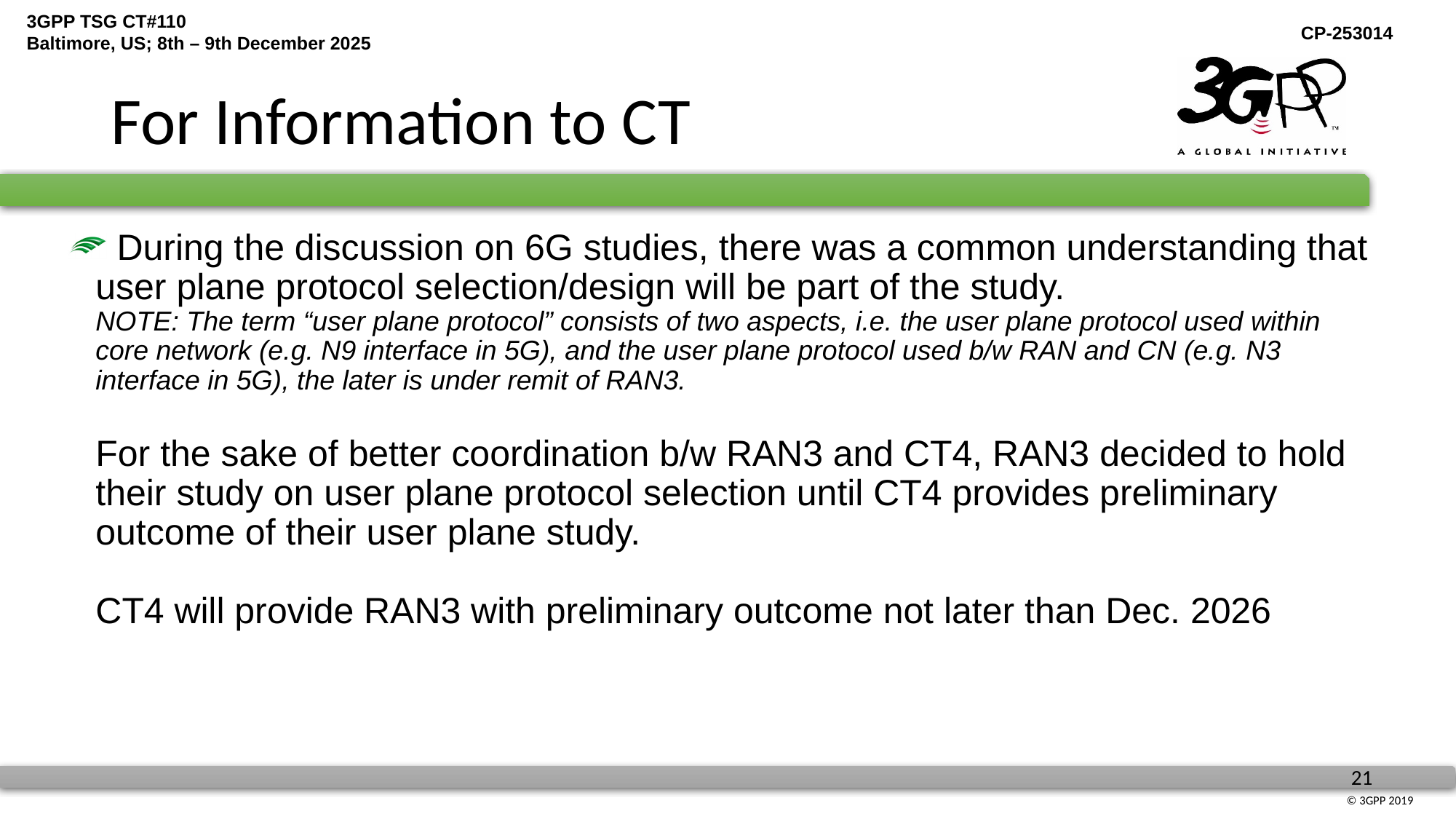

# For Information to CT
 During the discussion on 6G studies, there was a common understanding that user plane protocol selection/design will be part of the study.
NOTE: The term “user plane protocol” consists of two aspects, i.e. the user plane protocol used within core network (e.g. N9 interface in 5G), and the user plane protocol used b/w RAN and CN (e.g. N3 interface in 5G), the later is under remit of RAN3.
For the sake of better coordination b/w RAN3 and CT4, RAN3 decided to hold their study on user plane protocol selection until CT4 provides preliminary outcome of their user plane study.
CT4 will provide RAN3 with preliminary outcome not later than Dec. 2026